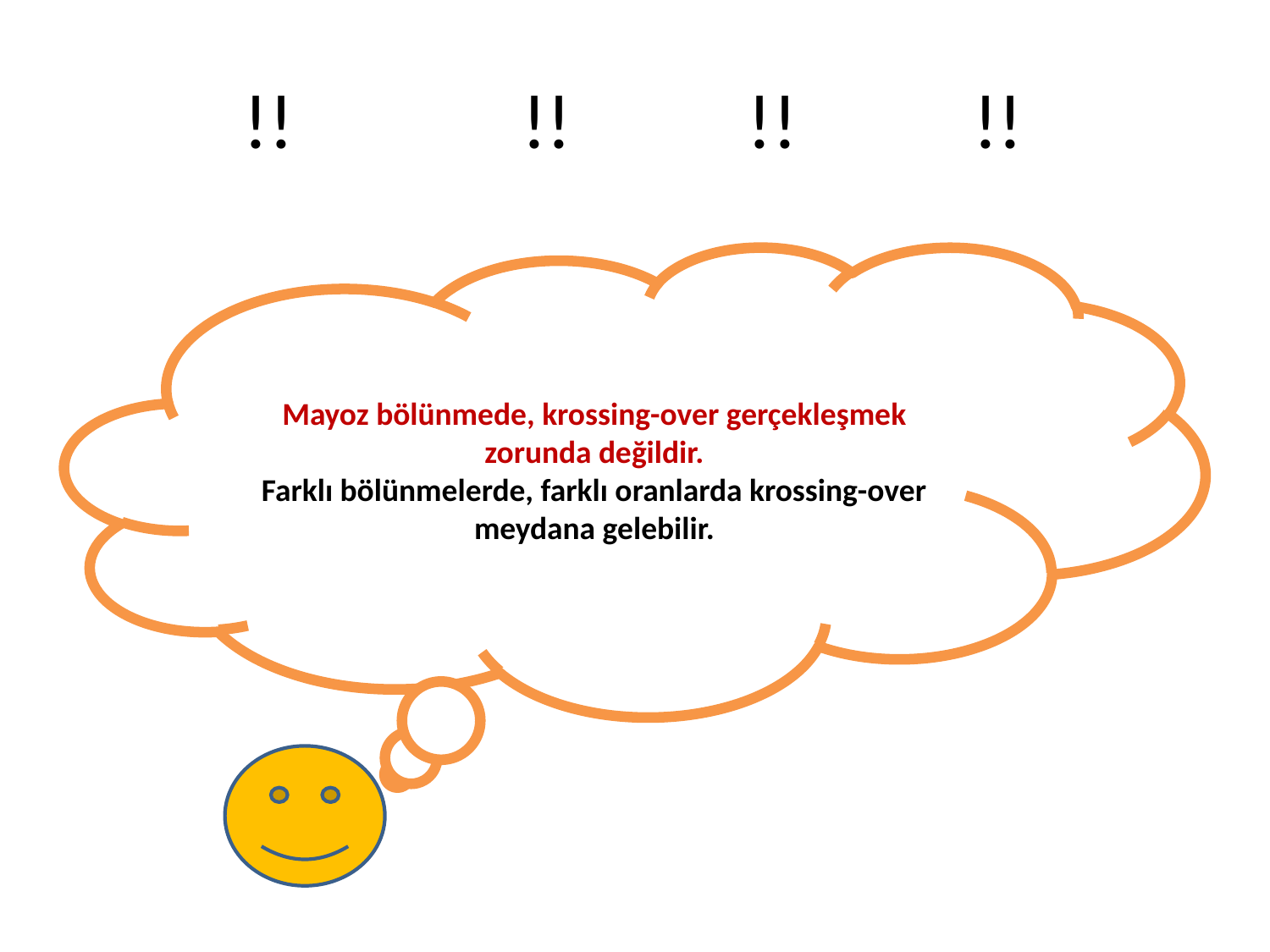

# !!             !!          !!          !!

Mayoz bölünmede, krossing-over gerçekleşmek zorunda değildir.
Farklı bölünmelerde, farklı oranlarda krossing-over meydana gelebilir.